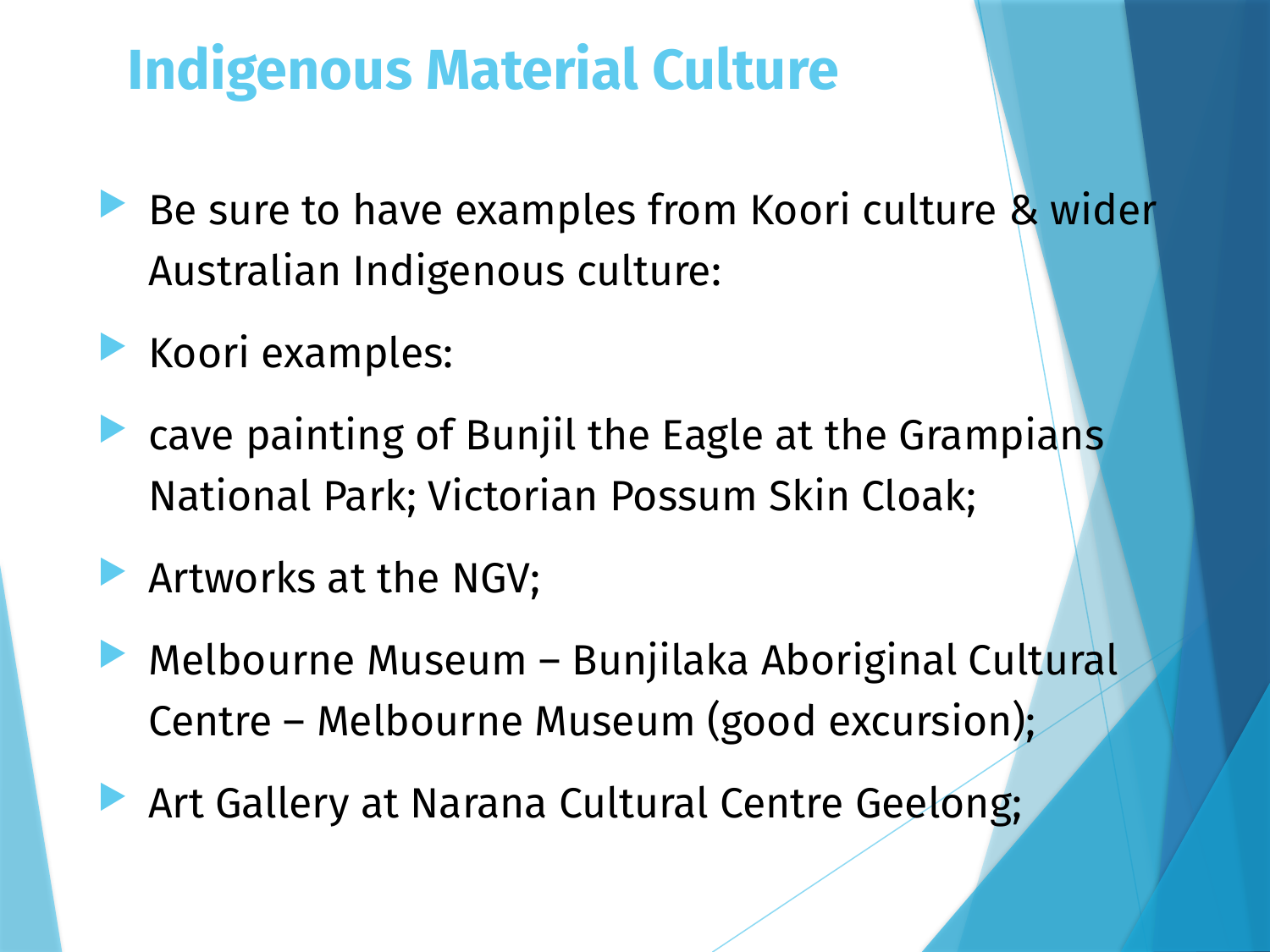

# Indigenous Material Culture
Be sure to have examples from Koori culture & wider Australian Indigenous culture:
Koori examples:
cave painting of Bunjil the Eagle at the Grampians National Park; Victorian Possum Skin Cloak;
Artworks at the NGV;
Melbourne Museum – Bunjilaka Aboriginal Cultural Centre – Melbourne Museum (good excursion);
Art Gallery at Narana Cultural Centre Geelong;